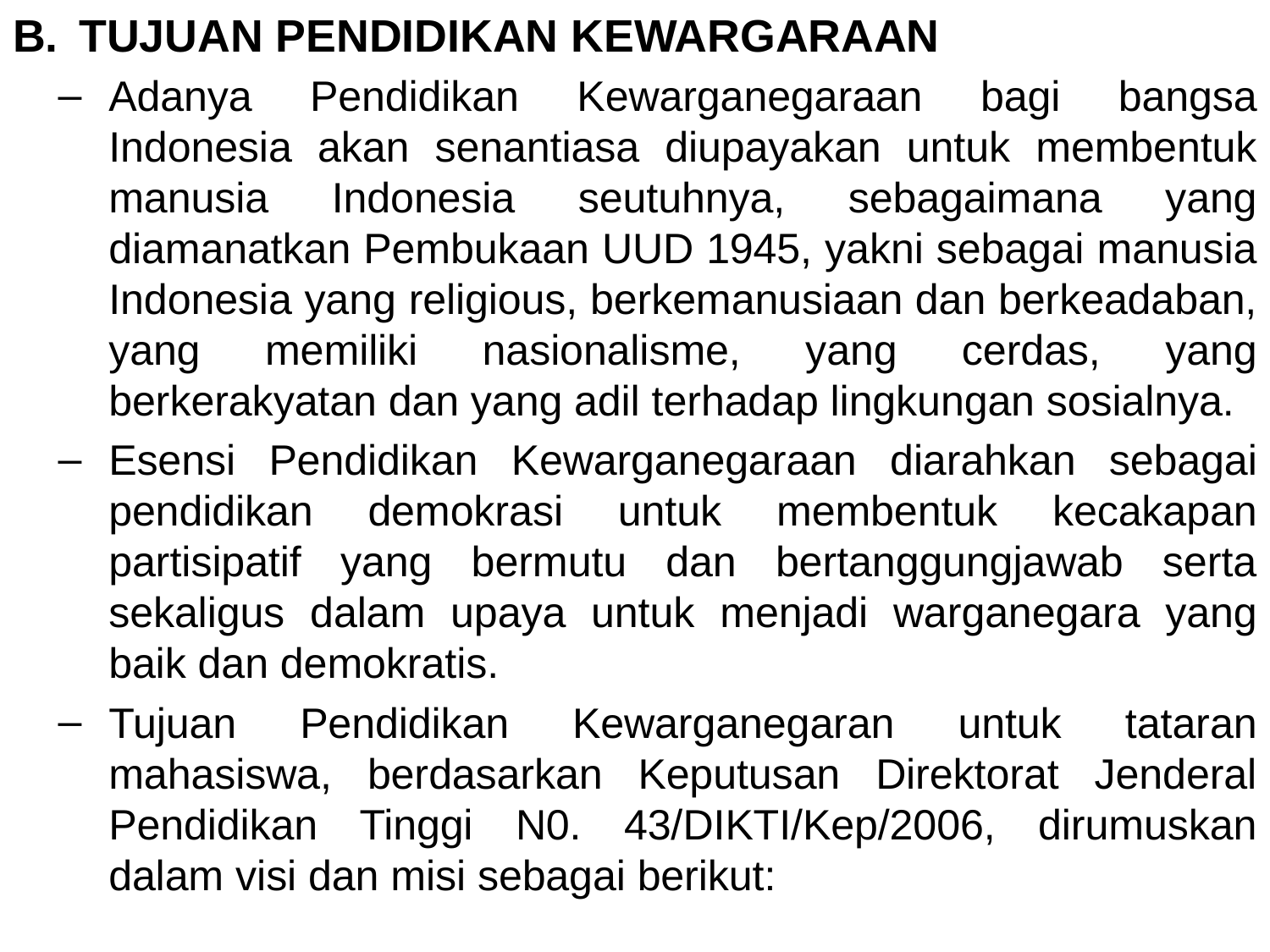

TUJUAN PENDIDIKAN KEWARGARAAN
Adanya Pendidikan Kewarganegaraan bagi bangsa Indonesia akan senantiasa diupayakan untuk membentuk manusia Indonesia seutuhnya, sebagaimana yang diamanatkan Pembukaan UUD 1945, yakni sebagai manusia Indonesia yang religious, berkemanusiaan dan berkeadaban, yang memiliki nasionalisme, yang cerdas, yang berkerakyatan dan yang adil terhadap lingkungan sosialnya.
Esensi Pendidikan Kewarganegaraan diarahkan sebagai pendidikan demokrasi untuk membentuk kecakapan partisipatif yang bermutu dan bertanggungjawab serta sekaligus dalam upaya untuk menjadi warganegara yang baik dan demokratis.
Tujuan Pendidikan Kewarganegaran untuk tataran mahasiswa, berdasarkan Keputusan Direktorat Jenderal Pendidikan Tinggi N0. 43/DIKTI/Kep/2006, dirumuskan dalam visi dan misi sebagai berikut: